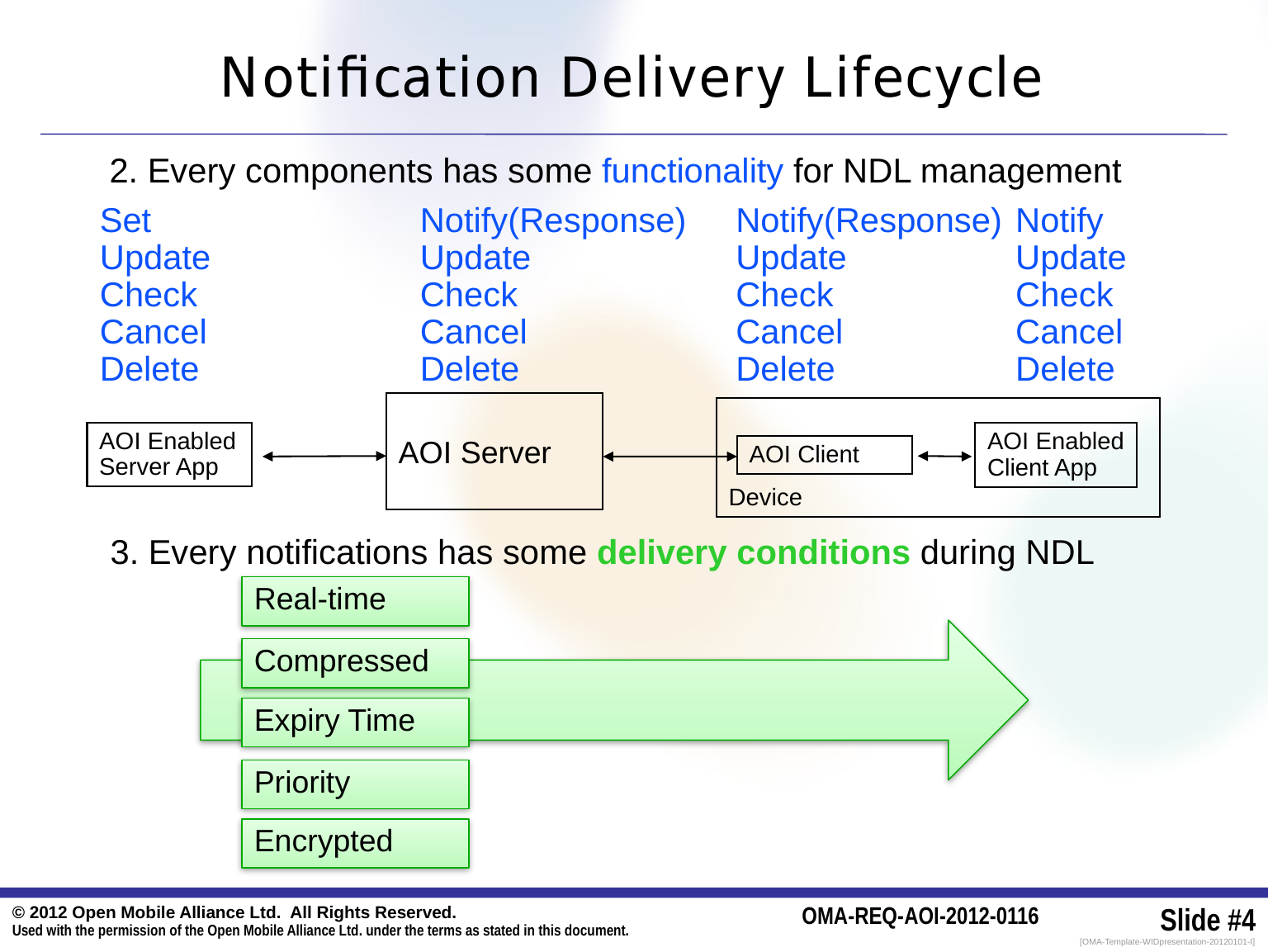

# Notification Delivery Lifecycle
2. Every components has some functionality for NDL management
Set
Update
Check
Cancel
Delete

Notify(Response)
Update
Check
Cancel
Delete
Notify(Response)
Update
Check
Cancel
Delete
Notify
Update
Check
Cancel
Delete

AOI Server

Device
AOI Enabled
Server App
AOI Enabled
Client App
AOI Client

3. Every notifications has some delivery conditions during NDL
Real-time

Compressed
Expiry Time
Priority
Encrypted